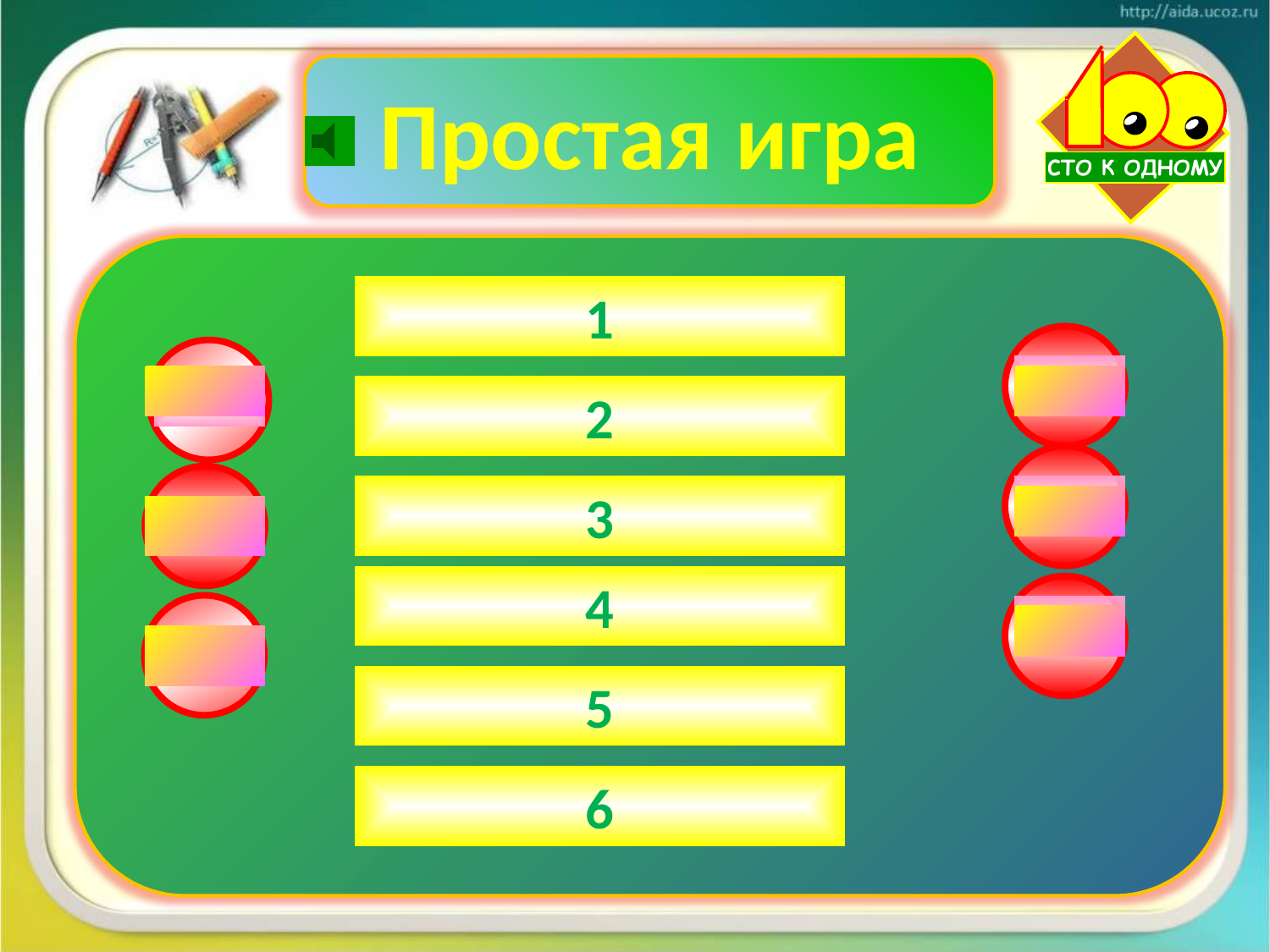

СТО К ОДНОМУ
Простая игра

1
Ручку                               27
Линейку                   23
Тетрадь                           20
Карандаш               16
Ответ                        11
Голову                        3

ОШИБКА

ОШИБКА

2

3
ОШИБКА

ОШИБКА

4

ОШИБКА

ОШИБКА

5
6